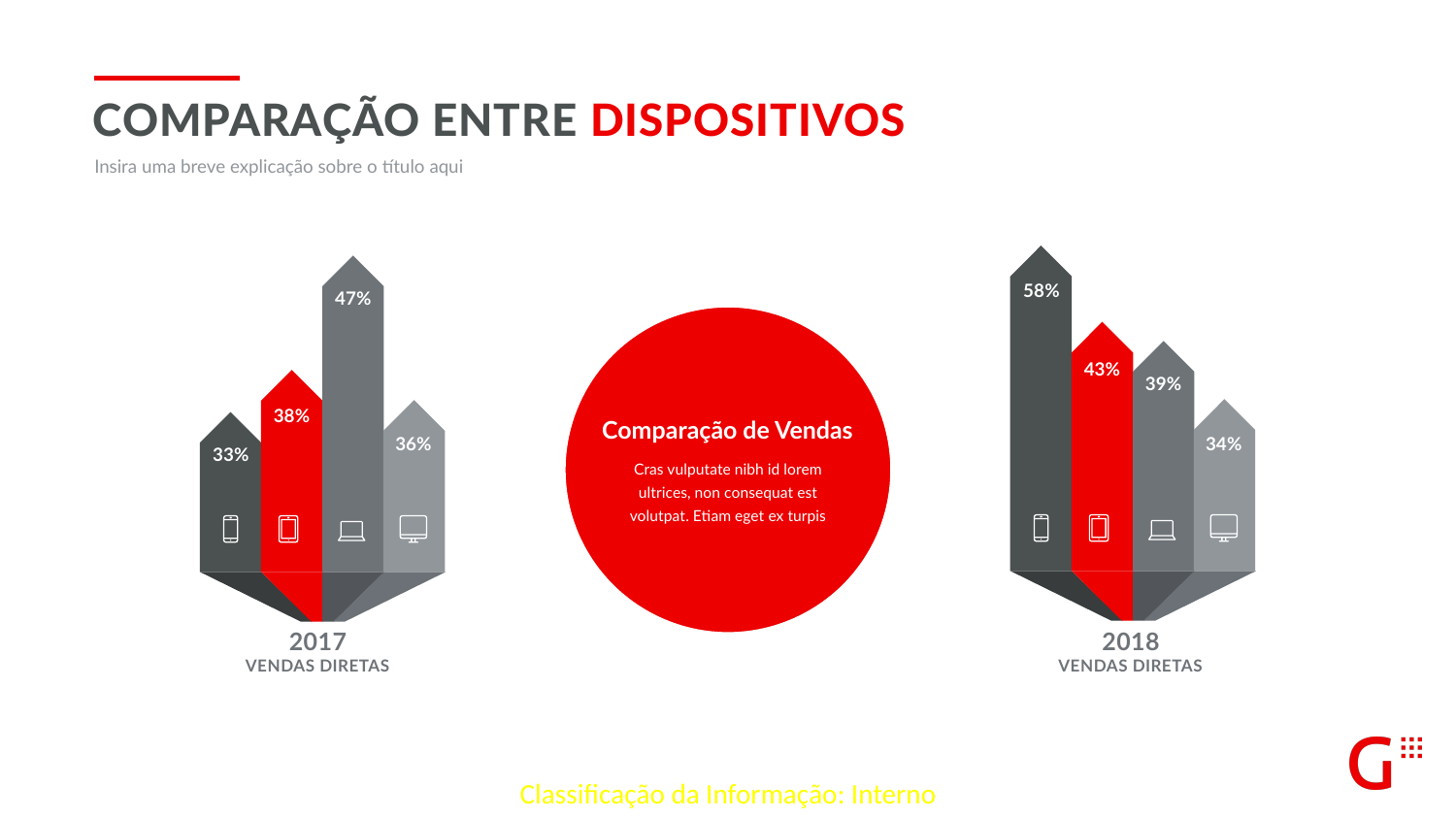

COMPARAÇÃO ENTRE DISPOSITIVOS
Insira uma breve explicação sobre o título aqui
58%
47%

43%
39%

38%
Comparação de Vendas
Cras vulputate nibh id lorem ultrices, non consequat est volutpat. Etiam eget ex turpis

34%
36%
33%

2017
Vendas diretas
2018
Vendas diretas